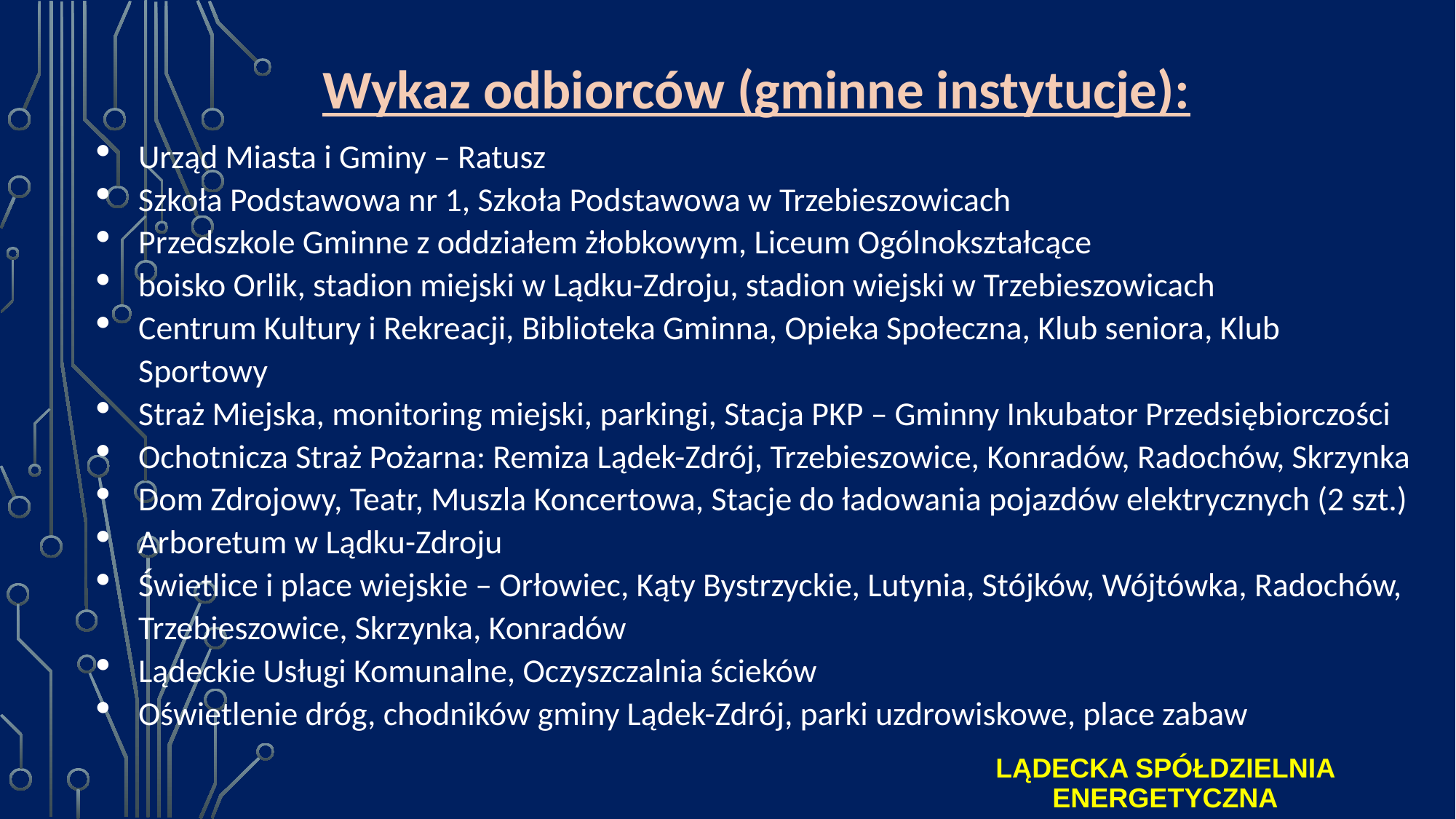

Wykaz odbiorców (gminne instytucje):
Urząd Miasta i Gminy – Ratusz
Szkoła Podstawowa nr 1, Szkoła Podstawowa w Trzebieszowicach
Przedszkole Gminne z oddziałem żłobkowym, Liceum Ogólnokształcące
boisko Orlik, stadion miejski w Lądku-Zdroju, stadion wiejski w Trzebieszowicach
Centrum Kultury i Rekreacji, Biblioteka Gminna, Opieka Społeczna, Klub seniora, Klub Sportowy
Straż Miejska, monitoring miejski, parkingi, Stacja PKP – Gminny Inkubator Przedsiębiorczości
Ochotnicza Straż Pożarna: Remiza Lądek-Zdrój, Trzebieszowice, Konradów, Radochów, Skrzynka
Dom Zdrojowy, Teatr, Muszla Koncertowa, Stacje do ładowania pojazdów elektrycznych (2 szt.)
Arboretum w Lądku-Zdroju
Świetlice i place wiejskie – Orłowiec, Kąty Bystrzyckie, Lutynia, Stójków, Wójtówka, Radochów, Trzebieszowice, Skrzynka, Konradów
Lądeckie Usługi Komunalne, Oczyszczalnia ścieków
Oświetlenie dróg, chodników gminy Lądek-Zdrój, parki uzdrowiskowe, place zabaw

Lądecka spółdzielnia energetyczna